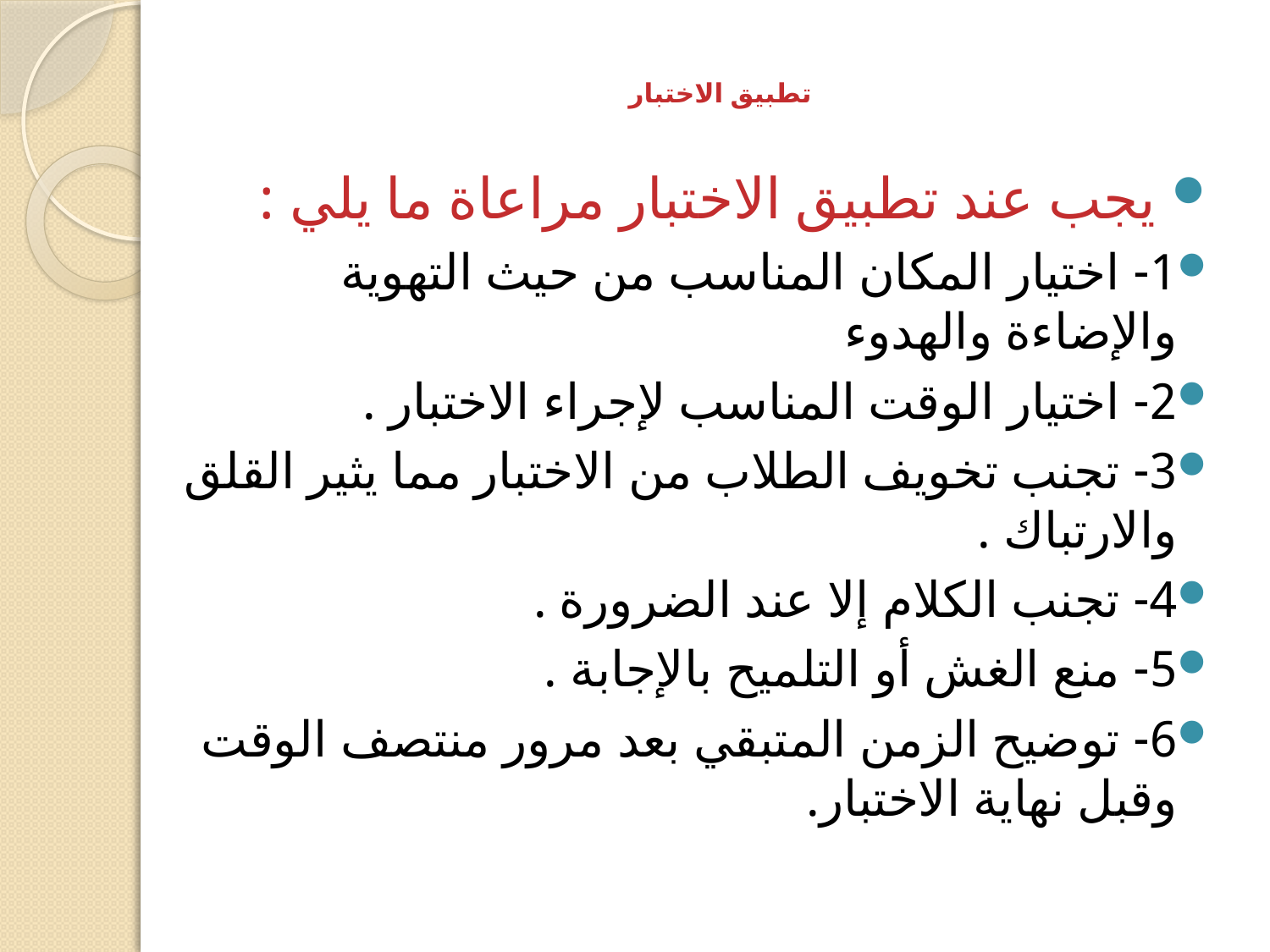

# تطبيق الاختبار
 يجب عند تطبيق الاختبار مراعاة ما يلي :
1- اختيار المكان المناسب من حيث التهوية والإضاءة والهدوء
2- اختيار الوقت المناسب لإجراء الاختبار .
3- تجنب تخويف الطلاب من الاختبار مما يثير القلق والارتباك .
4- تجنب الكلام إلا عند الضرورة .
5- منع الغش أو التلميح بالإجابة .
6- توضيح الزمن المتبقي بعد مرور منتصف الوقت وقبل نهاية الاختبار.